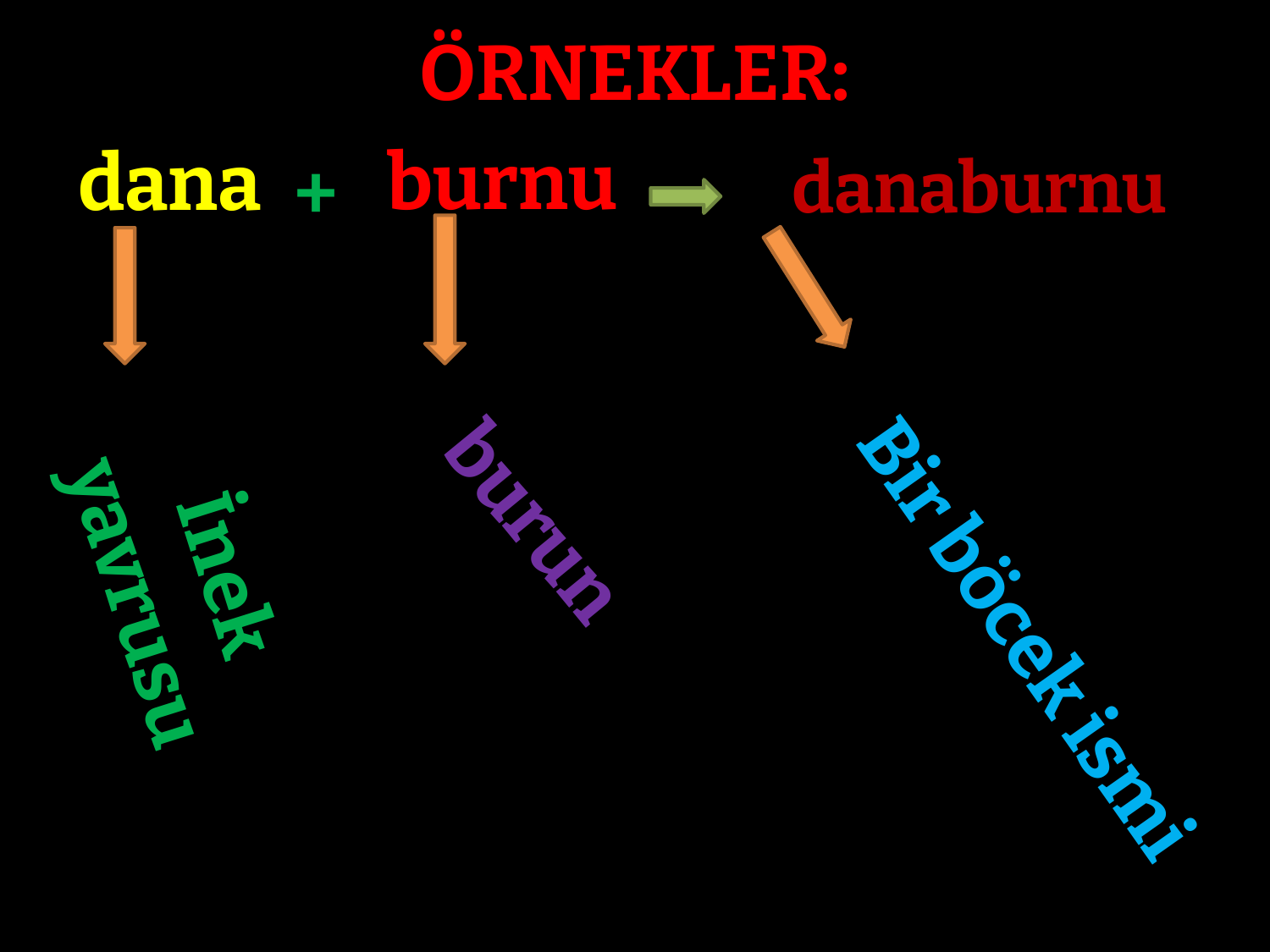

ÖRNEKLER:
burnu
dana
+
danaburnu

#
burun
İnek yavrusu
 Bir böcek ismi